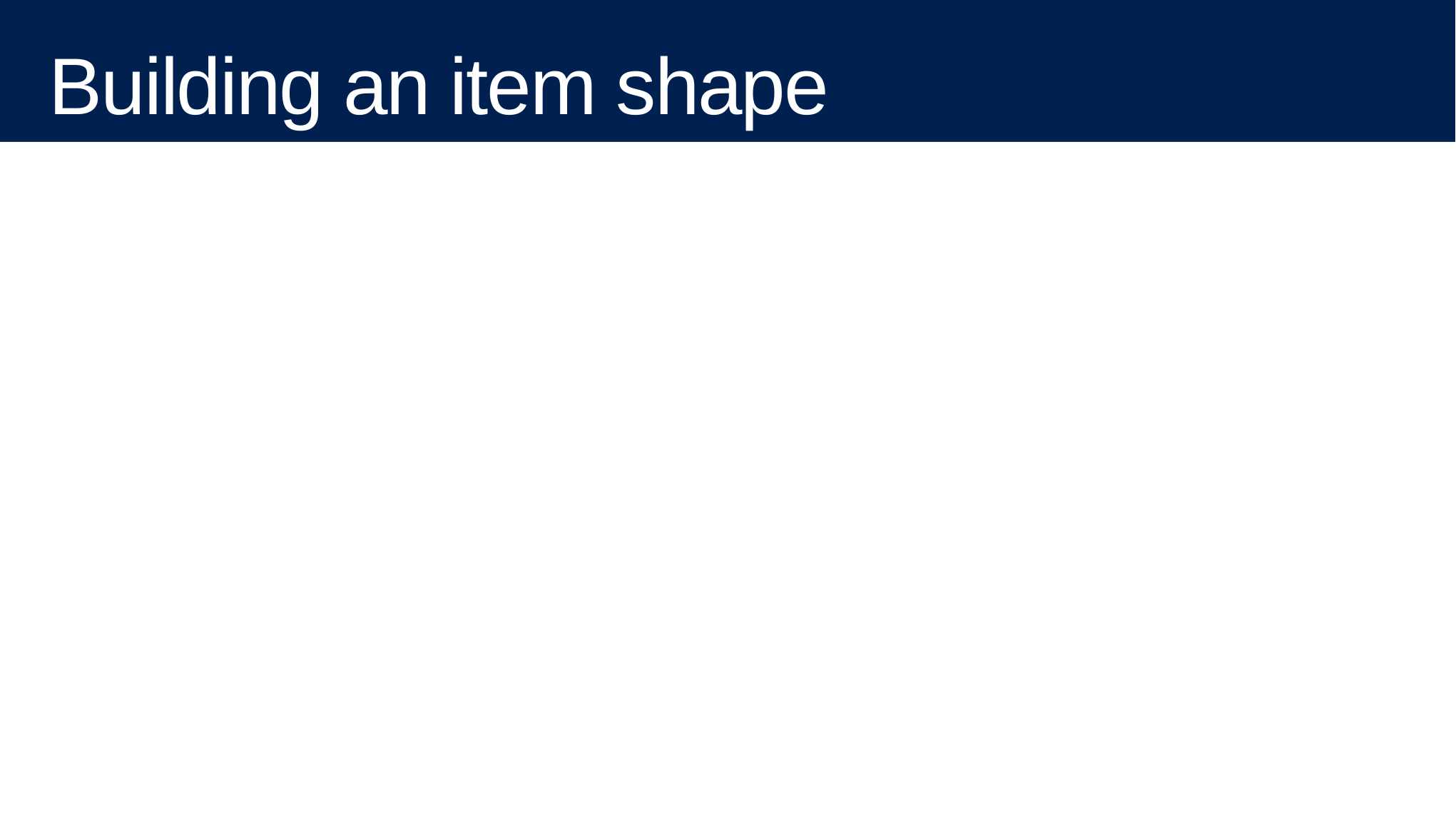

# Building an item shape
Let’s examine this in Xcode…